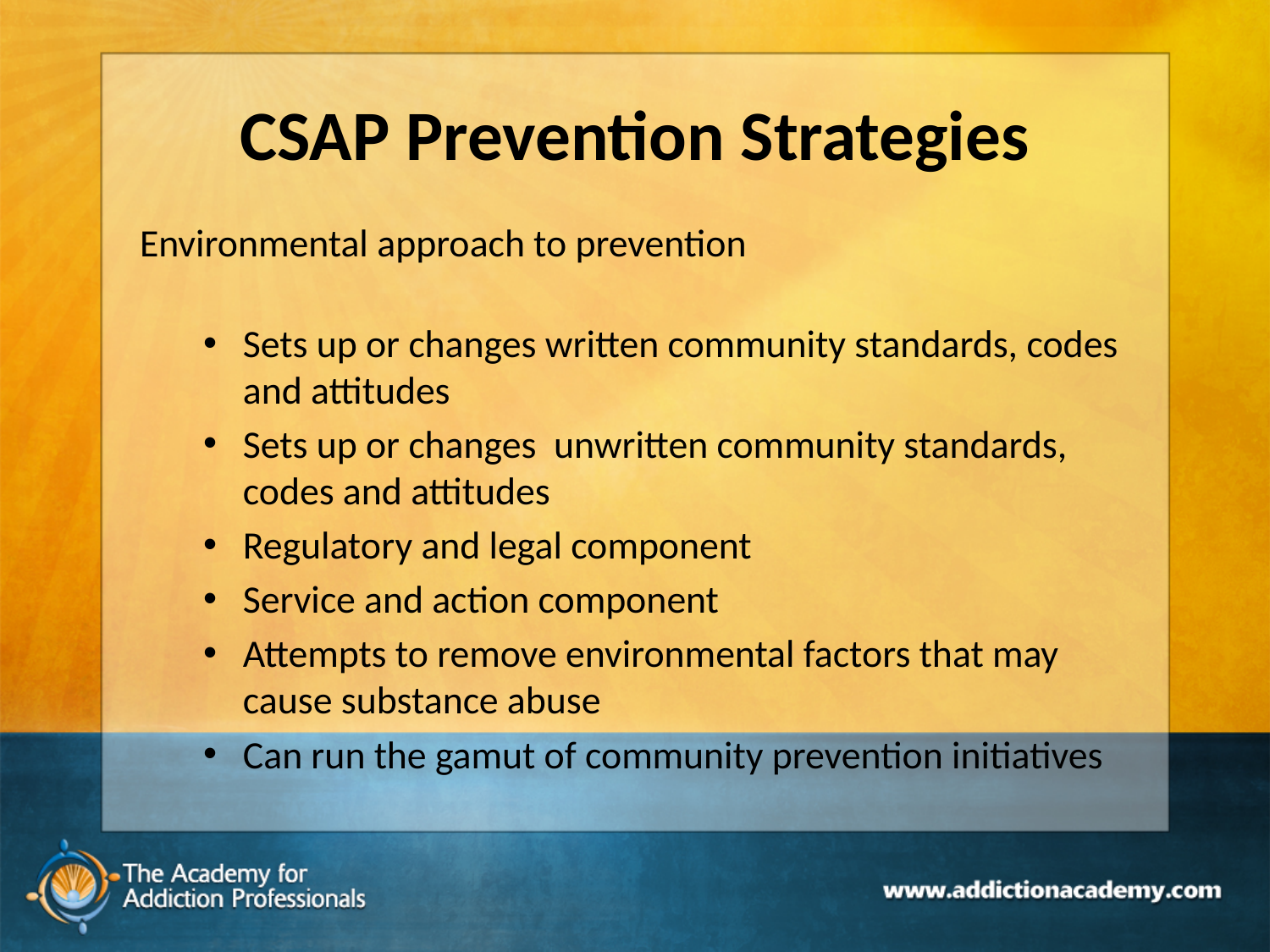

# CSAP Prevention Strategies
Environmental approach to prevention
Sets up or changes written community standards, codes and attitudes
Sets up or changes  unwritten community standards, codes and attitudes
Regulatory and legal component
Service and action component
Attempts to remove environmental factors that may cause substance abuse
Can run the gamut of community prevention initiatives